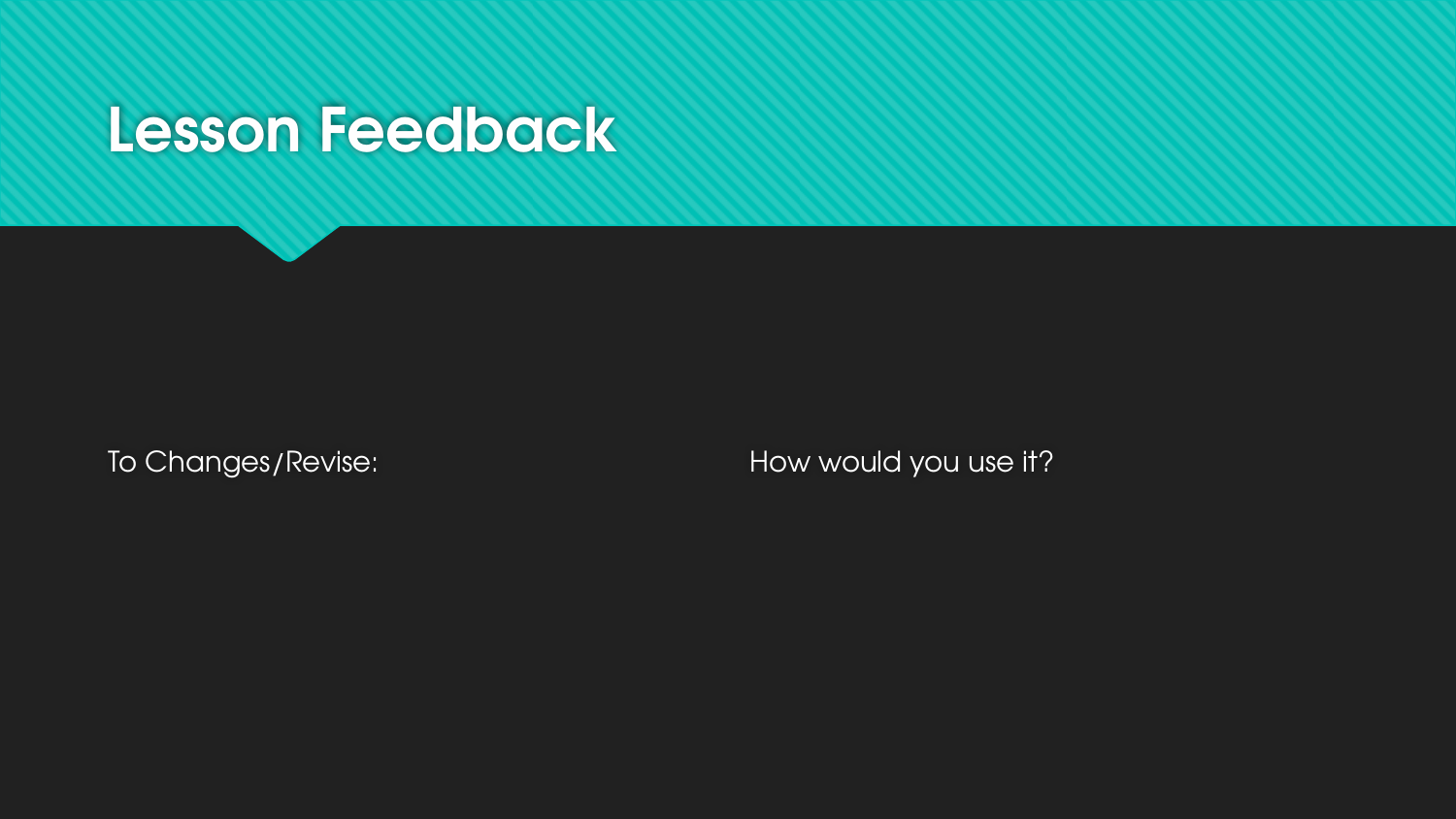

# Lesson Feedback
To Changes/Revise:

How would you use it?